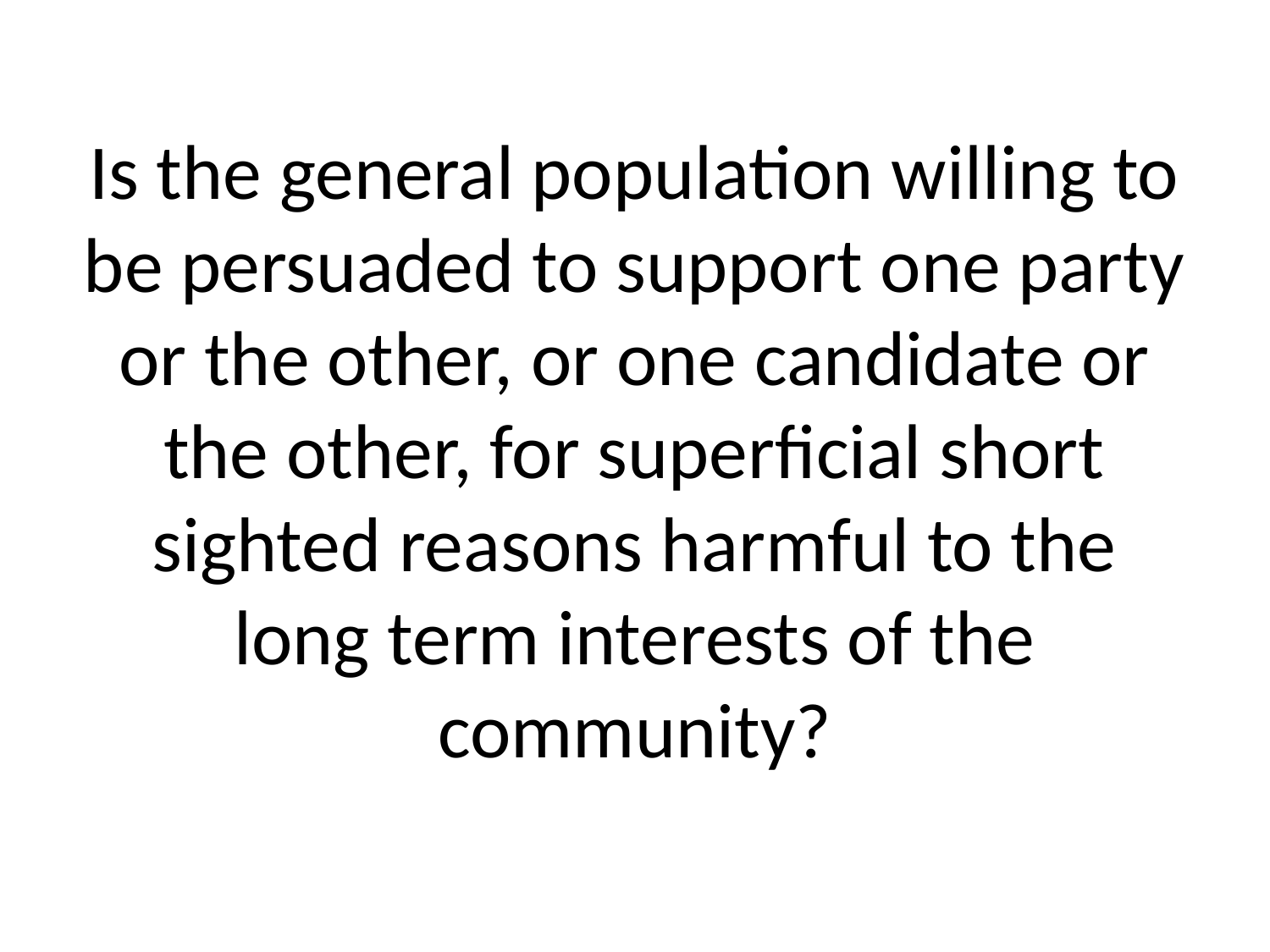

# Is the general population willing to be persuaded to support one party or the other, or one candidate or the other, for superficial short sighted reasons harmful to the long term interests of the community?